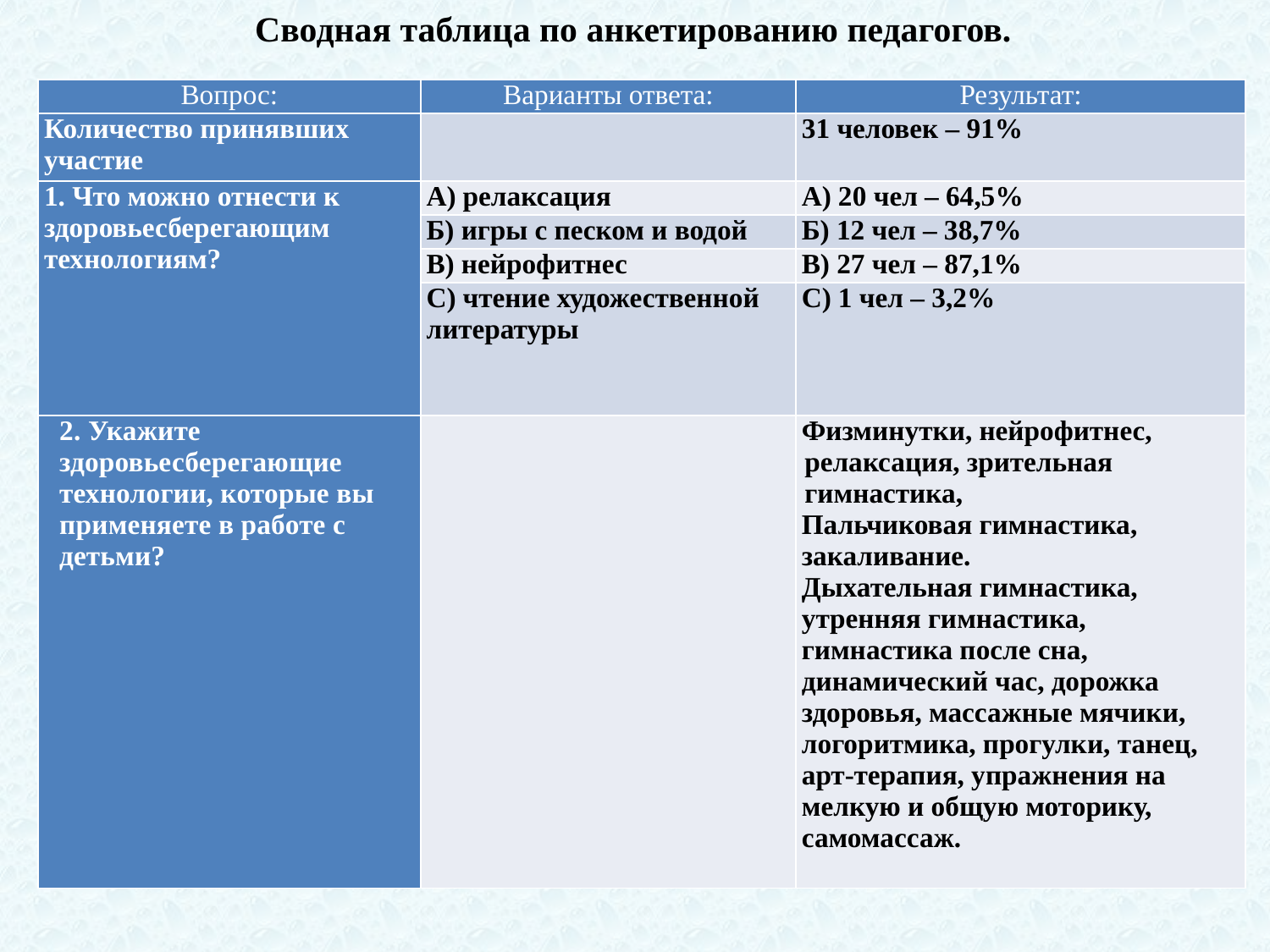

Сводная таблица по анкетированию педагогов.

| Вопрос: | Варианты ответа: | Результат: |
| --- | --- | --- |
| Количество принявших участие |  | 31 человек – 91% |
| 1. Что можно отнести к здоровьесберегающим технологиям? | А) релаксация | А) 20 чел – 64,5% |
|  | Б) игры с песком и водой | Б) 12 чел – 38,7% |
|  | В) нейрофитнес | В) 27 чел – 87,1% |
|  | С) чтение художественной литературы | С) 1 чел – 3,2% |
| 2. Укажите здоровьесберегающие технологии, которые вы применяете в работе с детьми? |  | Физминутки, нейрофитнес, релаксация, зрительная гимнастика, Пальчиковая гимнастика, закаливание. Дыхательная гимнастика, утренняя гимнастика, гимнастика после сна, динамический час, дорожка здоровья, массажные мячики, логоритмика, прогулки, танец, арт-терапия, упражнения на мелкую и общую моторику, самомассаж. |